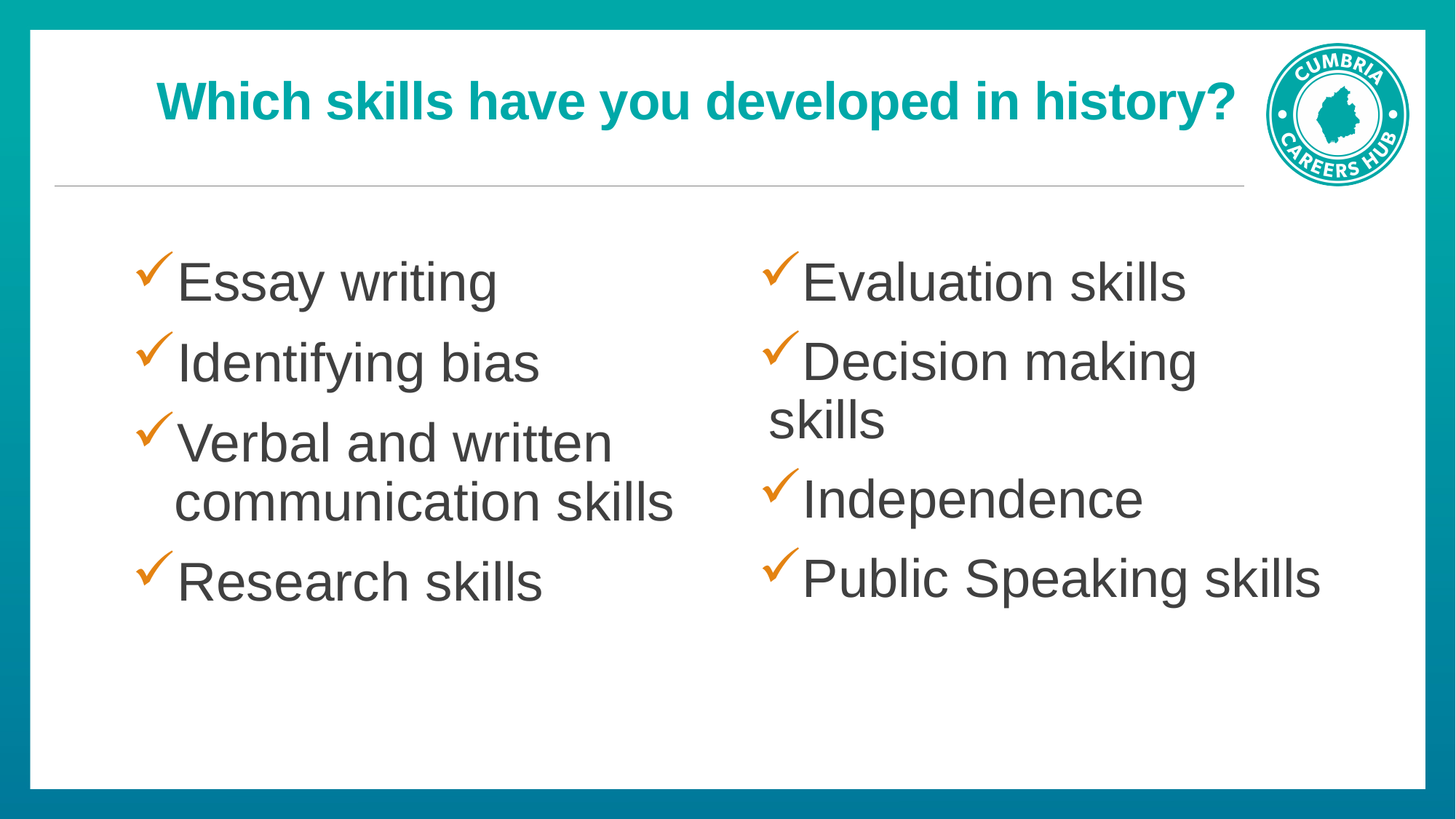

# Which skills have you developed in history?
Essay writing
Identifying bias
Verbal and written communication skills
Research skills

Evaluation skills
Decision making skills
Independence
Public Speaking skills